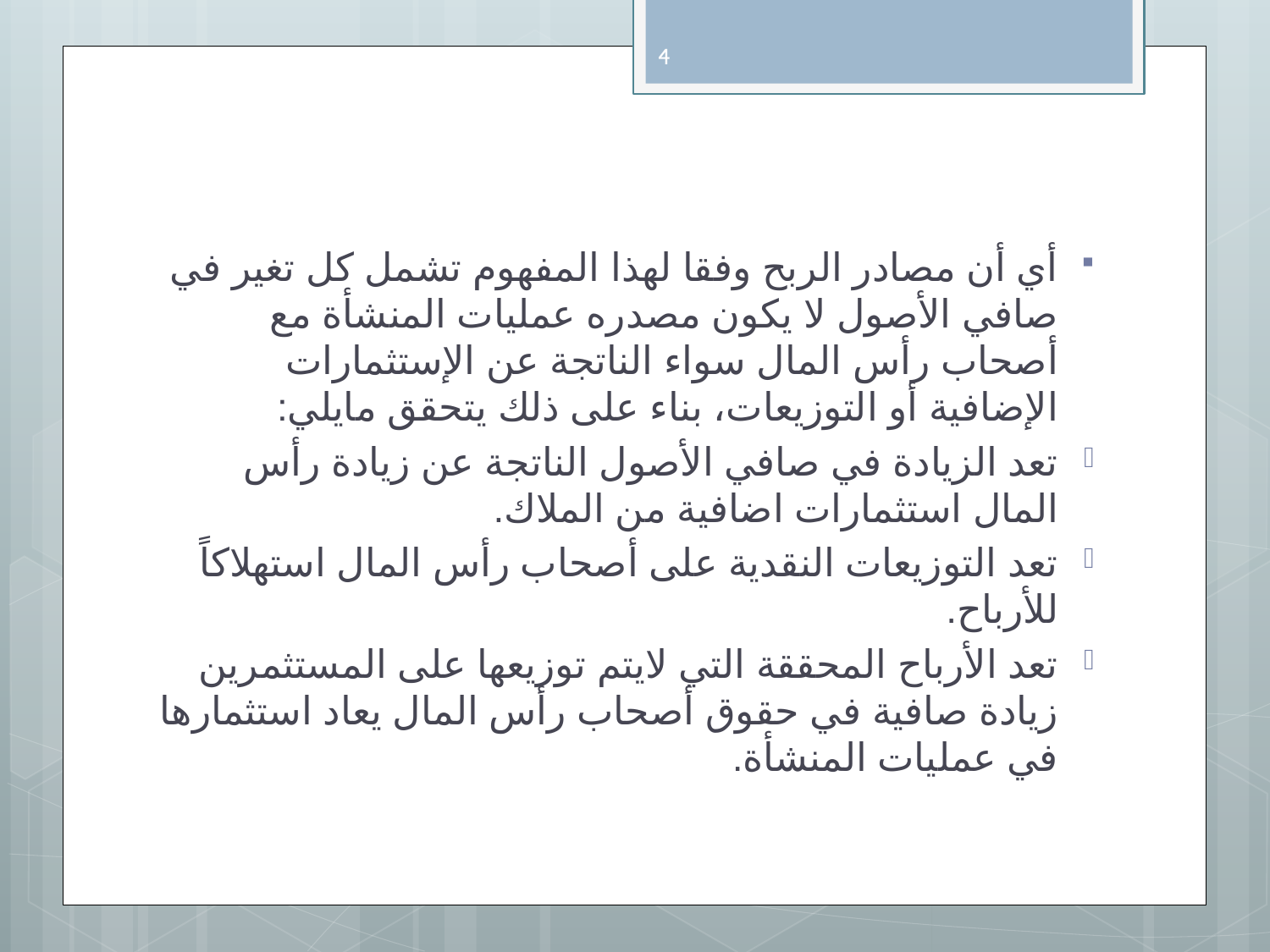

4
أي أن مصادر الربح وفقا لهذا المفهوم تشمل كل تغير في صافي الأصول لا يكون مصدره عمليات المنشأة مع أصحاب رأس المال سواء الناتجة عن الإستثمارات الإضافية أو التوزيعات، بناء على ذلك يتحقق مايلي:
تعد الزيادة في صافي الأصول الناتجة عن زيادة رأس المال استثمارات اضافية من الملاك.
تعد التوزيعات النقدية على أصحاب رأس المال استهلاكاً للأرباح.
تعد الأرباح المحققة التي لايتم توزيعها على المستثمرين زيادة صافية في حقوق أصحاب رأس المال يعاد استثمارها في عمليات المنشأة.